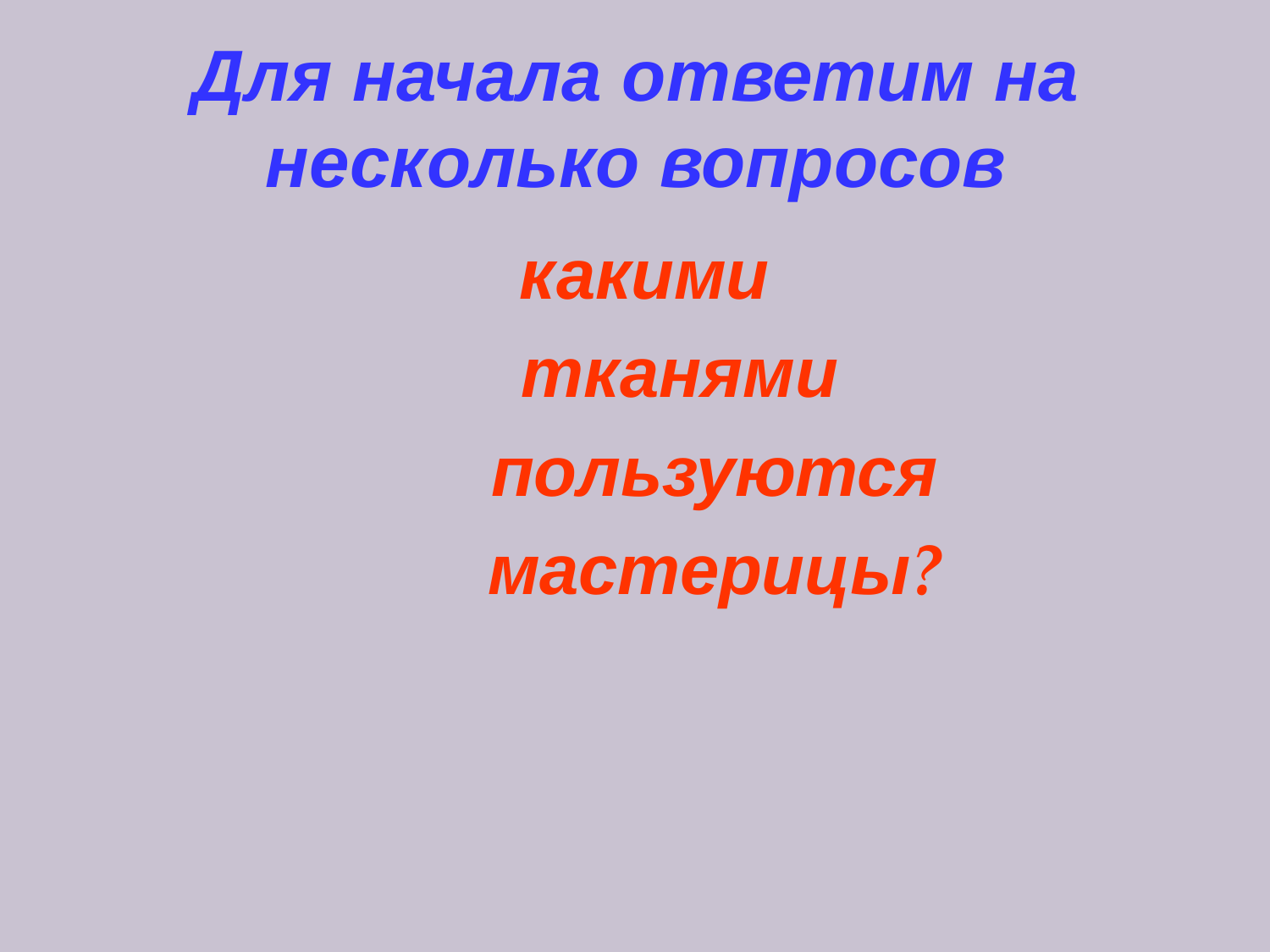

# Для начала ответим на несколько вопросов
 какими
    тканями
        пользуются
        мастерицы?